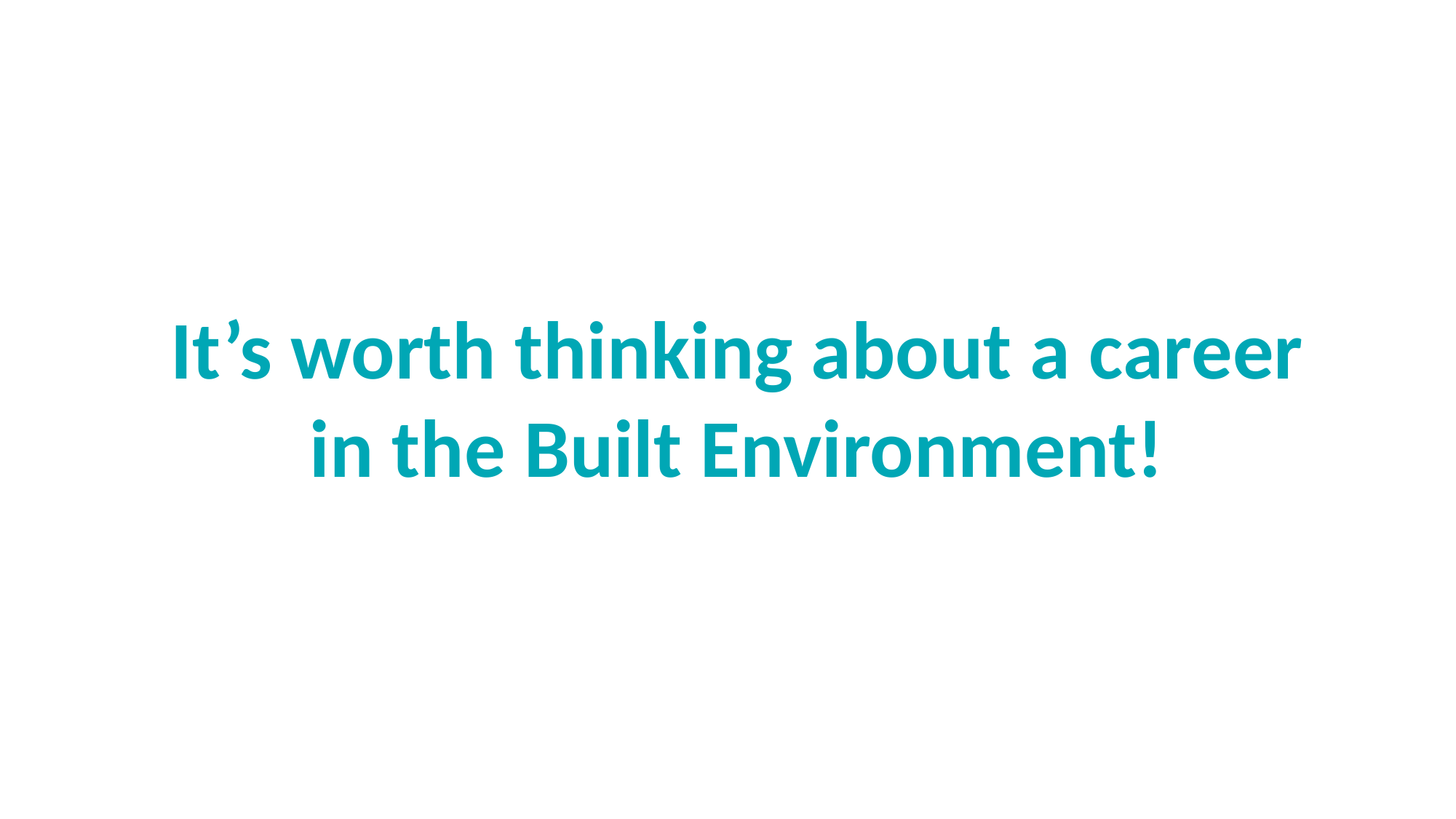

It’s worth thinking about a career in the Built Environment!
“When my placement ended, I felt incredibly motivated and eager to do all that’s necessary to work in this field of work in the near future.”